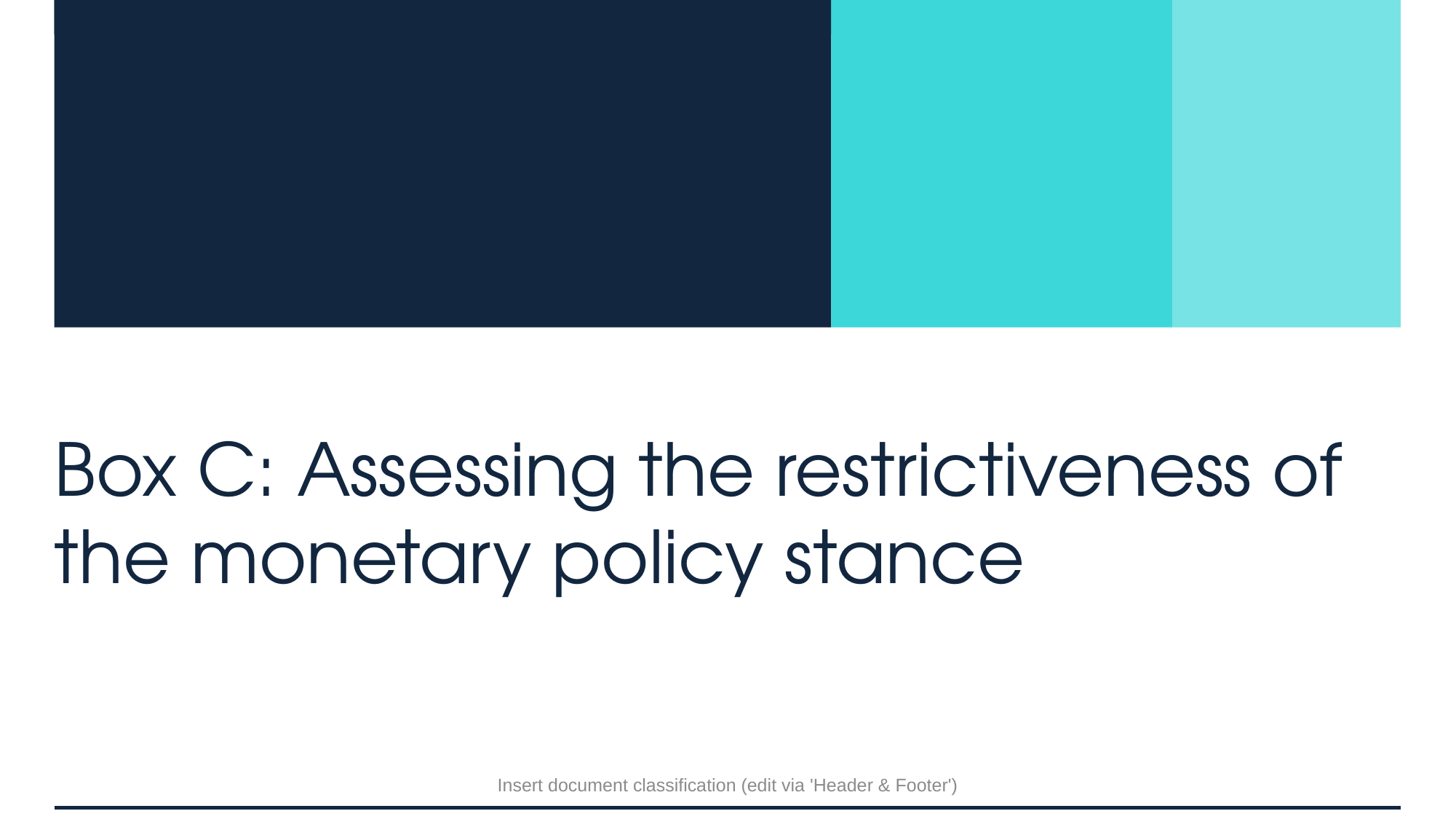

# Box C: Assessing the restrictiveness of the monetary policy stance
Insert document classification (edit via 'Header & Footer')